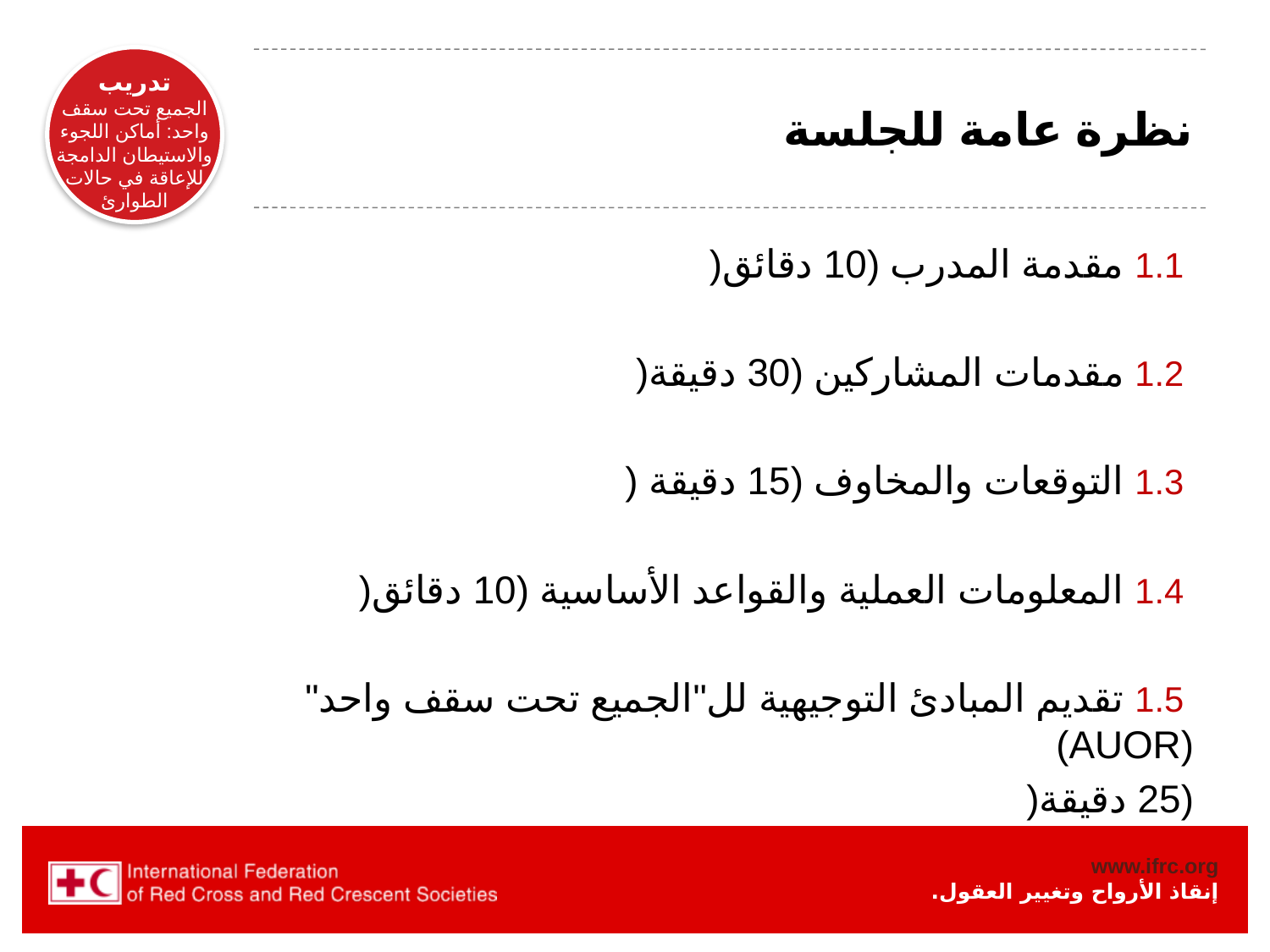

# نظرة عامة للجلسة
 1.1 مقدمة المدرب (10 دقائق(

 1.2 مقدمات المشاركين (30 دقيقة(

 1.3 التوقعات والمخاوف (15 دقيقة (

 1.4 المعلومات العملية والقواعد الأساسية (10 دقائق(

 1.5 تقديم المبادئ التوجيهية لل"الجميع تحت سقف واحد" (AUOR)
(25 دقيقة(